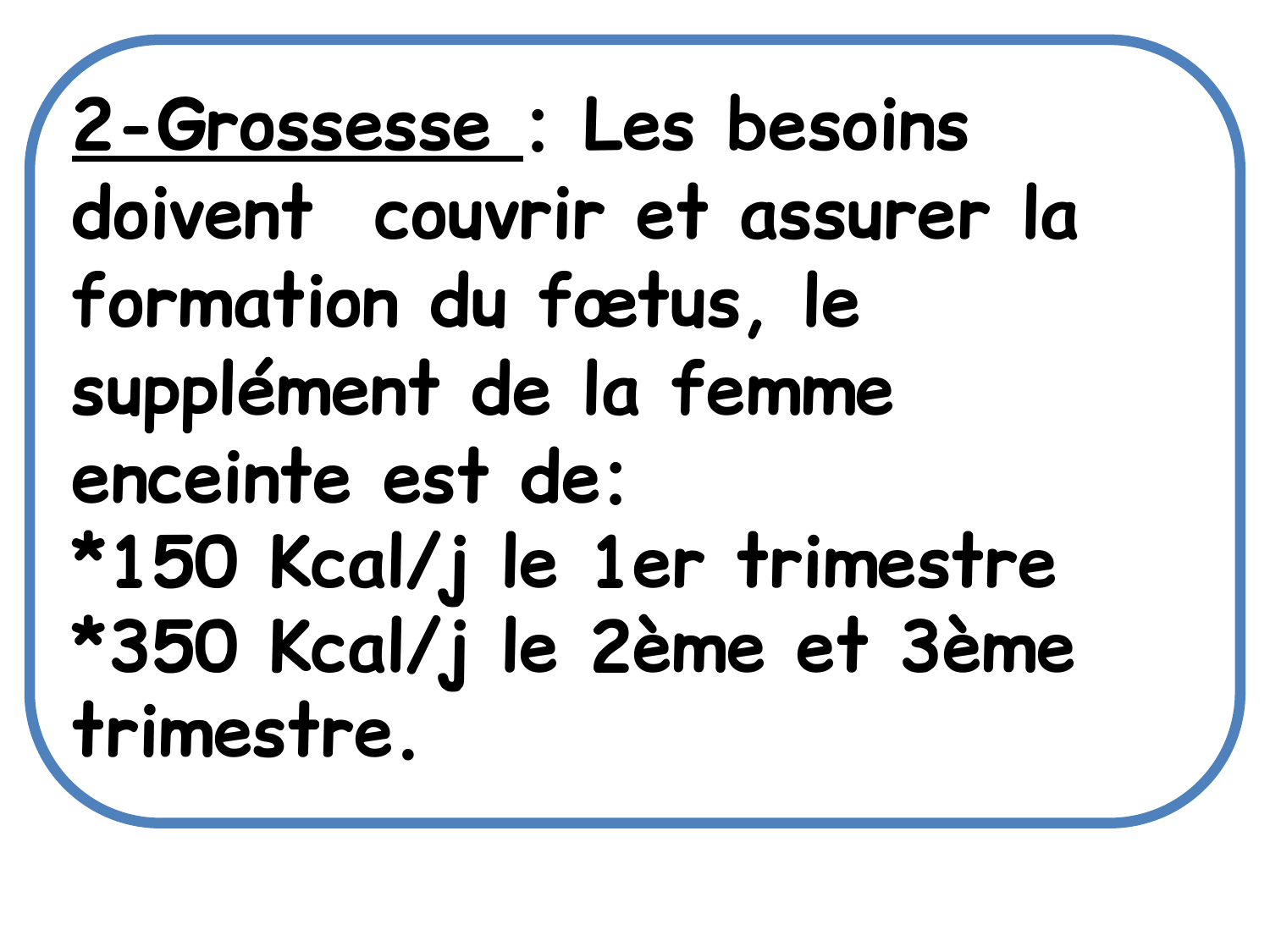

2-Grossesse : Les besoins doivent  couvrir et assurer la formation du fœtus, le supplément de la femme enceinte est de:
*150 Kcal/j le 1er trimestre
*350 Kcal/j le 2ème et 3ème trimestre.